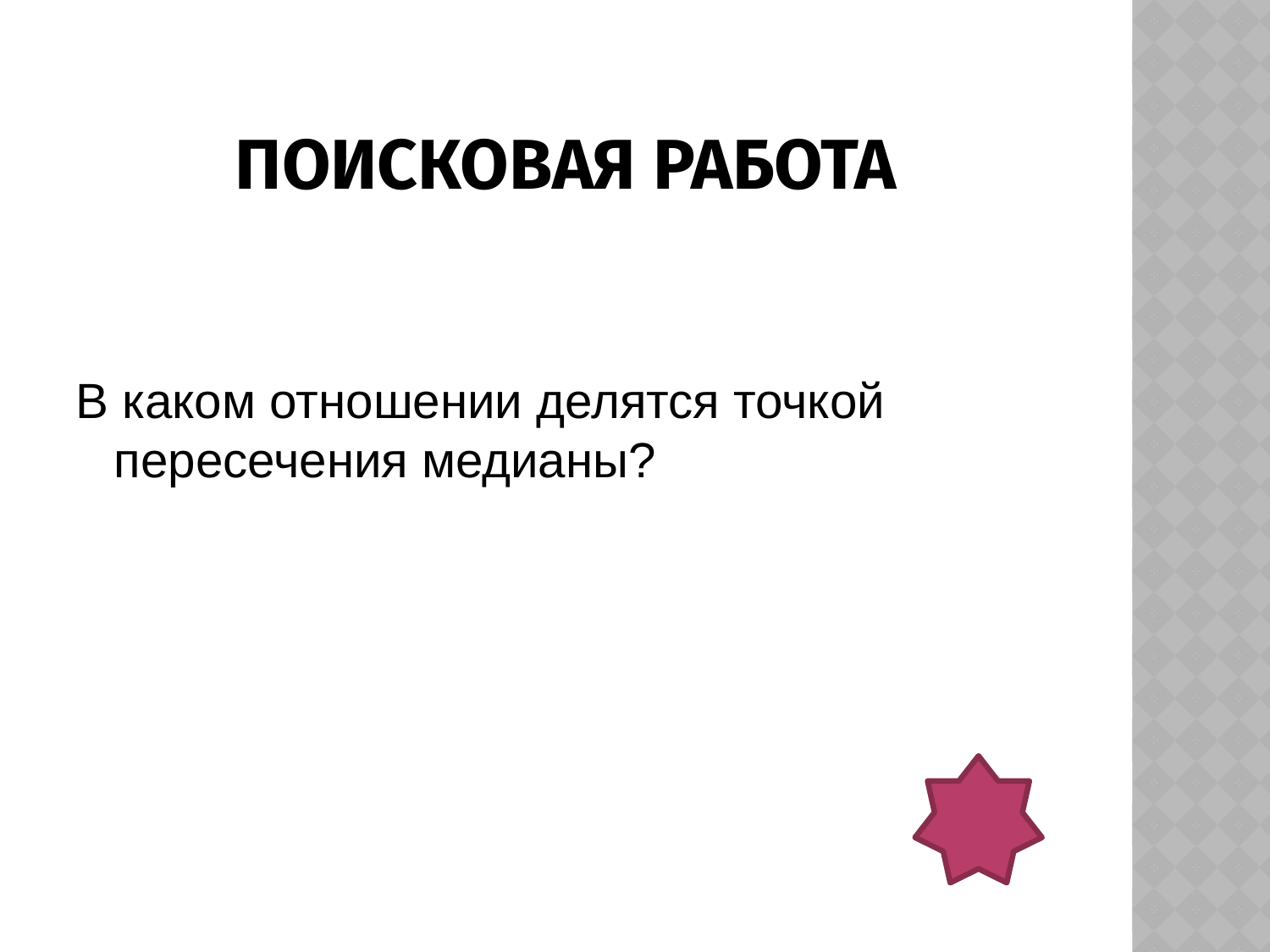

# Поисковая работа

В каком отношении делятся точкой пересечения медианы?